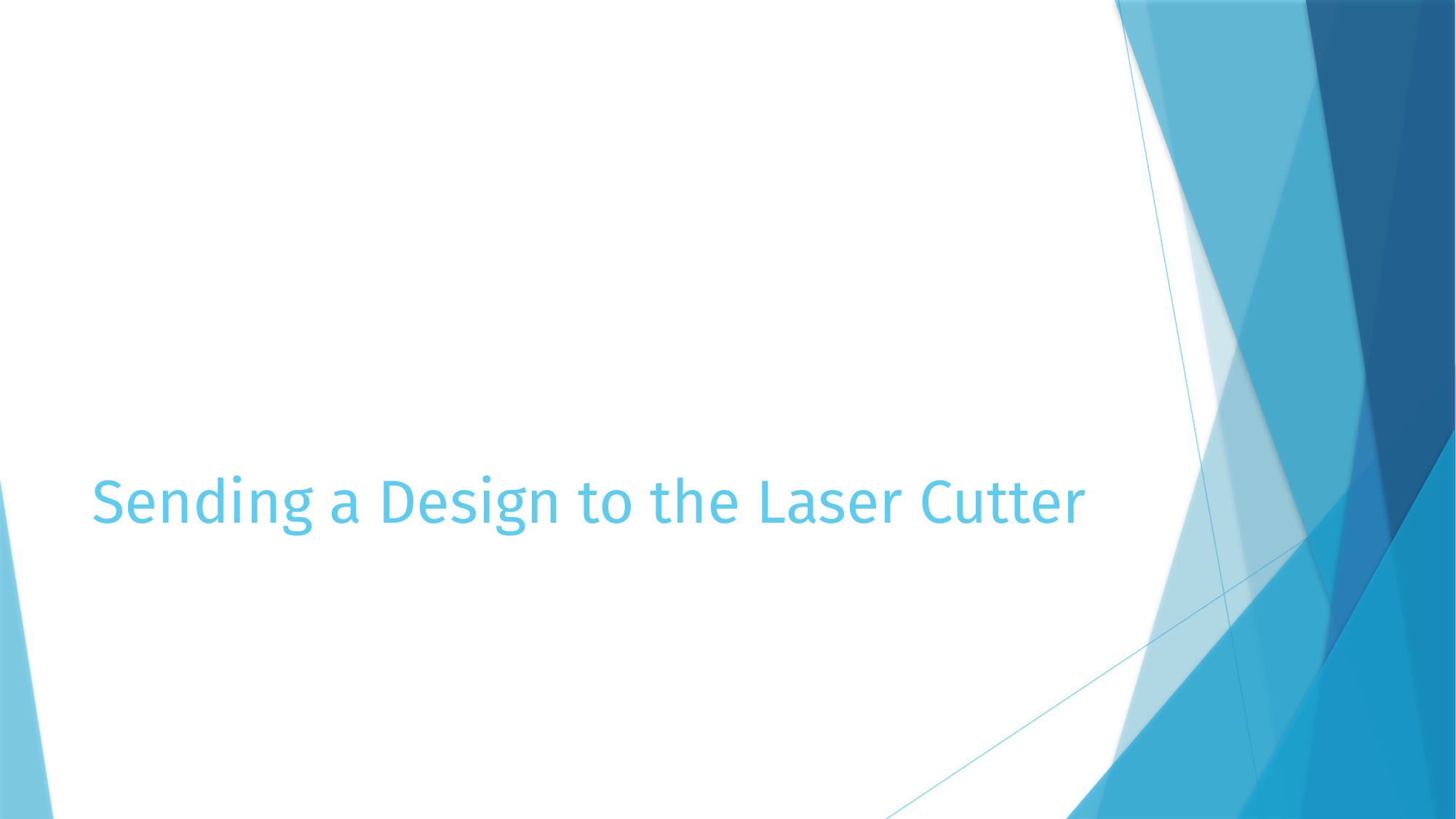

# Sending a Design to the Laser Cutter